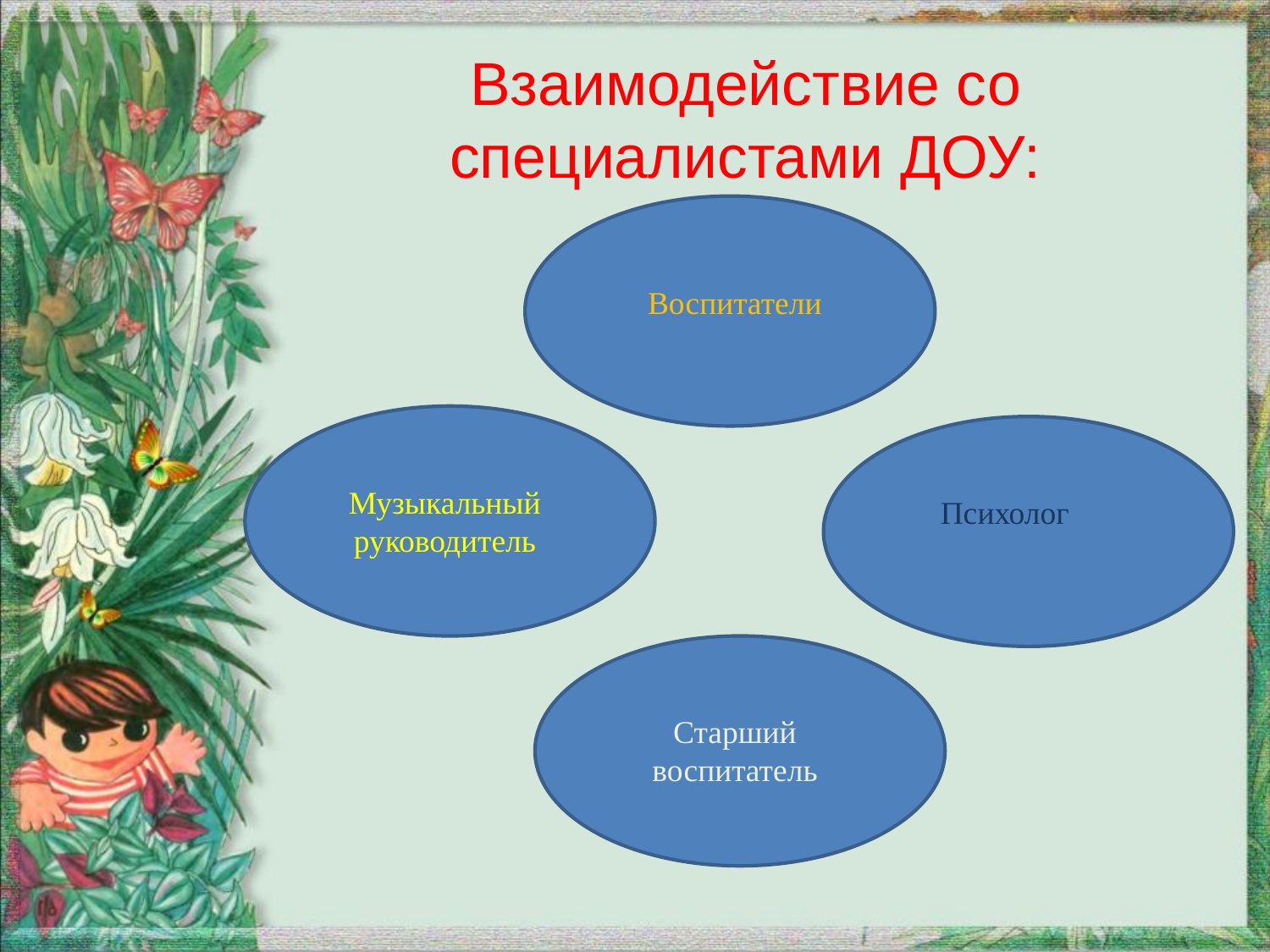

# Взаимодействие со специалистами ДОУ:

Воспитатели

Музыкальный руководитель
Психолог

Старший воспитатель